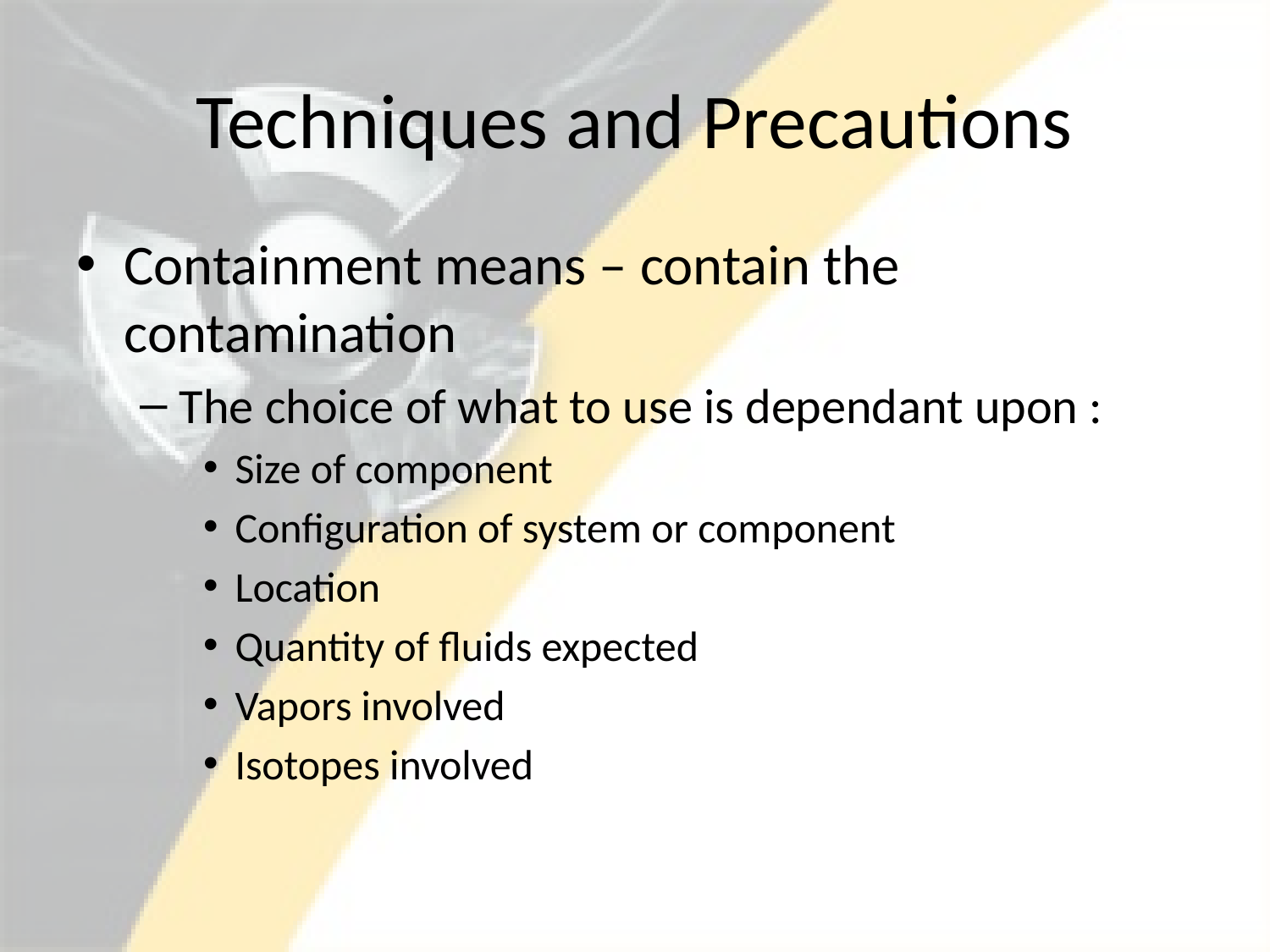

# Techniques and Precautions
Containment means – contain the contamination
The choice of what to use is dependant upon :
Size of component
Configuration of system or component
Location
Quantity of fluids expected
Vapors involved
Isotopes involved